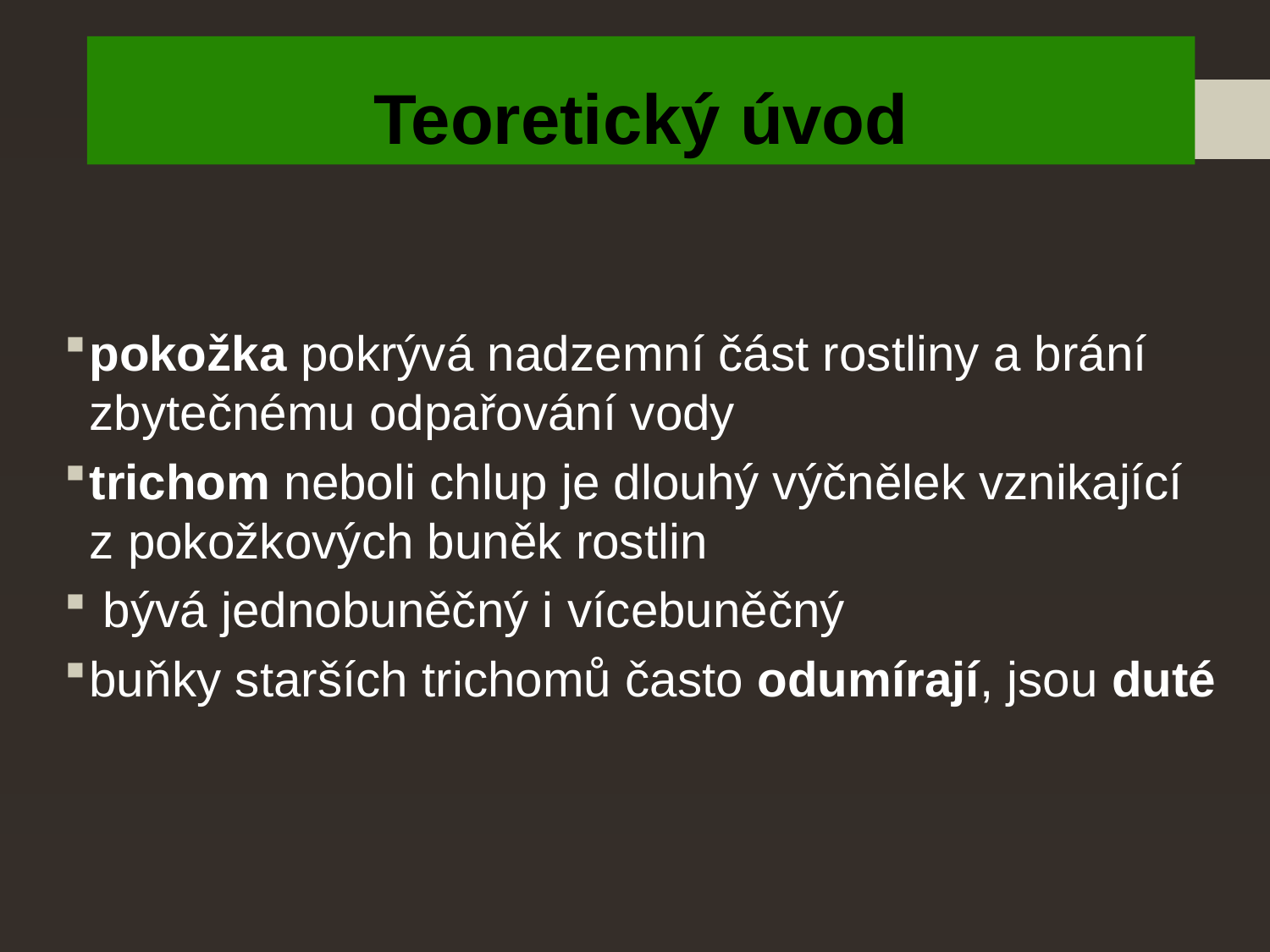

# Teoretický úvod

pokožka pokrývá nadzemní část rostliny a brání zbytečnému odpařování vody
trichom neboli chlup je dlouhý výčnělek vznikající z pokožkových buněk rostlin
 bývá jednobuněčný i vícebuněčný
buňky starších trichomů často odumírají, jsou duté